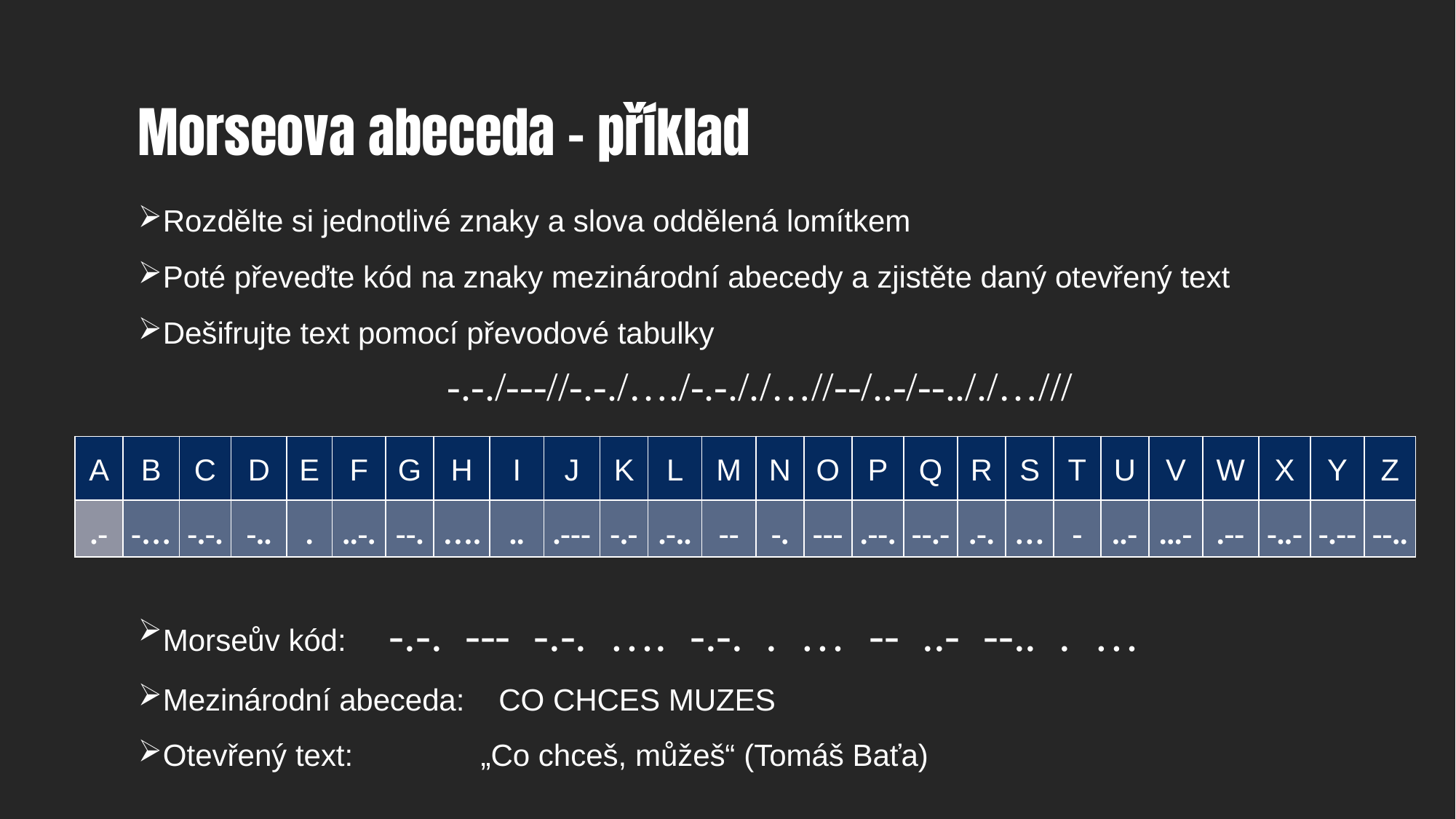

# Morseova abeceda - příklad
Rozdělte si jednotlivé znaky a slova oddělená lomítkem
Poté převeďte kód na znaky mezinárodní abecedy a zjistěte daný otevřený text
Dešifrujte text pomocí převodové tabulky
-.-./---//-.-./…./-.-././…//--/..-/--.././…///

Morseův kód:     -.-.  ---  -.-.  ….  -.-.  .  …  --  ..-  --..  .  …
Mezinárodní abeceda:    CO CHCES MUZES
Otevřený text:	     „Co chceš, můžeš“ (Tomáš Baťa)

| A | B | C | D | E | F | G | H | I | J | K | L | M | N | O | P | Q | R | S | T | U | V | W | X | Y | Z |
| --- | --- | --- | --- | --- | --- | --- | --- | --- | --- | --- | --- | --- | --- | --- | --- | --- | --- | --- | --- | --- | --- | --- | --- | --- | --- |
| .- | -… | -.-. | -.. | . | ..-. | --. | …. | .. | .--- | -.- | .-.. | -- | -. | --- | .--. | --.- | .-. | … | - | ..- | ...- | .-- | -..- | -.-- | --.. |